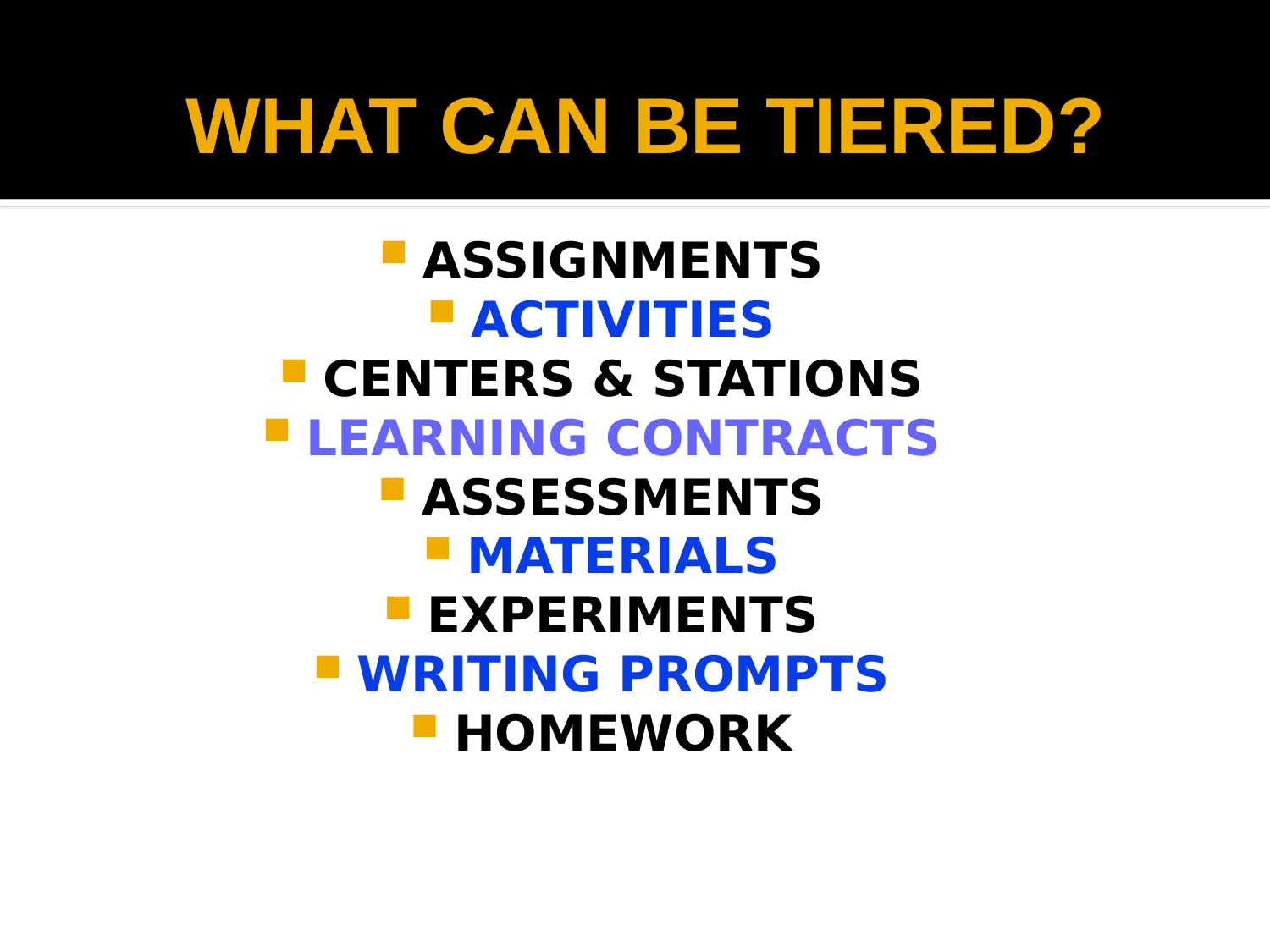

# WHAT CAN BE TIERED?
ASSIGNMENTS
ACTIVITIES
CENTERS & STATIONS
LEARNING CONTRACTS
ASSESSMENTS
MATERIALS
EXPERIMENTS
WRITING PROMPTS
HOMEWORK